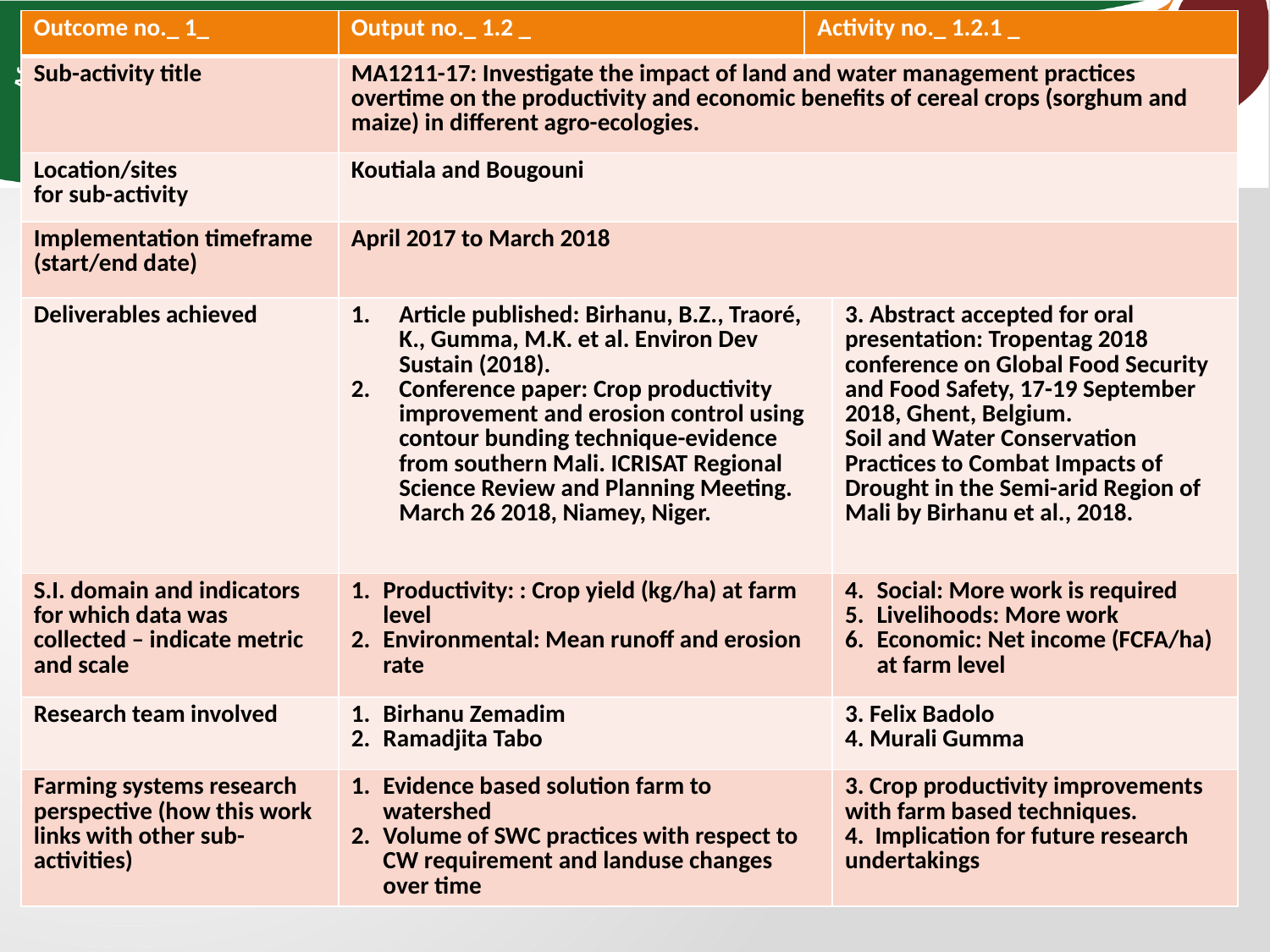

| Outcome no.\_ 1\_ | Output no.\_ 1.2 \_ | Activity no.\_ 1.2.1 \_ |  |
| --- | --- | --- | --- |
| Sub-activity title | MA1211-17: Investigate the impact of land and water management practices overtime on the productivity and economic benefits of cereal crops (sorghum and maize) in different agro-ecologies. |  |  |
| Location/sites for sub-activity | Koutiala and Bougouni |  |  |
| Implementation timeframe (start/end date) | April 2017 to March 2018 |  |  |
| Deliverables achieved | Article published: Birhanu, B.Z., Traoré, K., Gumma, M.K. et al. Environ Dev Sustain (2018). Conference paper: Crop productivity improvement and erosion control using contour bunding technique-evidence from southern Mali. ICRISAT Regional Science Review and Planning Meeting. March 26 2018, Niamey, Niger. |  | 3. Abstract accepted for oral presentation: Tropentag 2018 conference on Global Food Security and Food Safety, 17-19 September 2018, Ghent, Belgium. Soil and Water Conservation Practices to Combat Impacts of Drought in the Semi-arid Region of Mali by Birhanu et al., 2018. |
| S.I. domain and indicators for which data was collected – indicate metric and scale | Productivity: : Crop yield (kg/ha) at farm level Environmental: Mean runoff and erosion rate |  | Social: More work is required Livelihoods: More work Economic: Net income (FCFA/ha) at farm level |
| Research team involved | Birhanu Zemadim Ramadjita Tabo |  | 3. Felix Badolo 4. Murali Gumma |
| Farming systems research perspective (how this work links with other sub-activities) | Evidence based solution farm to watershed Volume of SWC practices with respect to CW requirement and landuse changes over time |  | 3. Crop productivity improvements with farm based techniques. 4. Implication for future research undertakings |